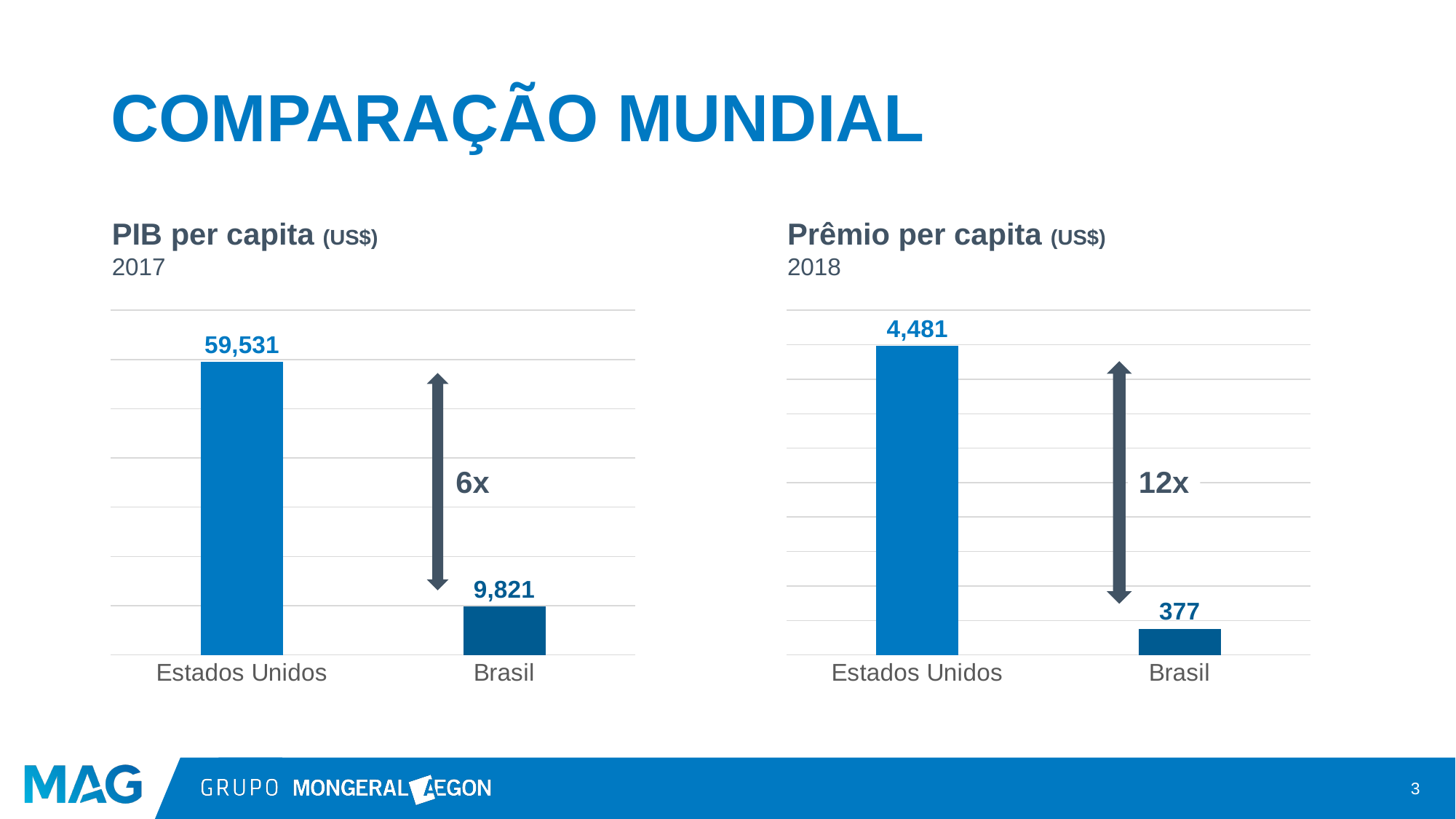

# COMPARAÇÃO MUNDIAL
PIB per capita (US$)
2017

### Chart

| Category | PIB per capita |
|---|---|
| Estados Unidos | 59531.0 |
| Brasil | 9821.0 |
6x
Prêmio per capita (US$)
2018

### Chart

| Category | PIB per capita |
|---|---|
| Estados Unidos | 4481.0 |
| Brasil | 377.0 |
12x
3